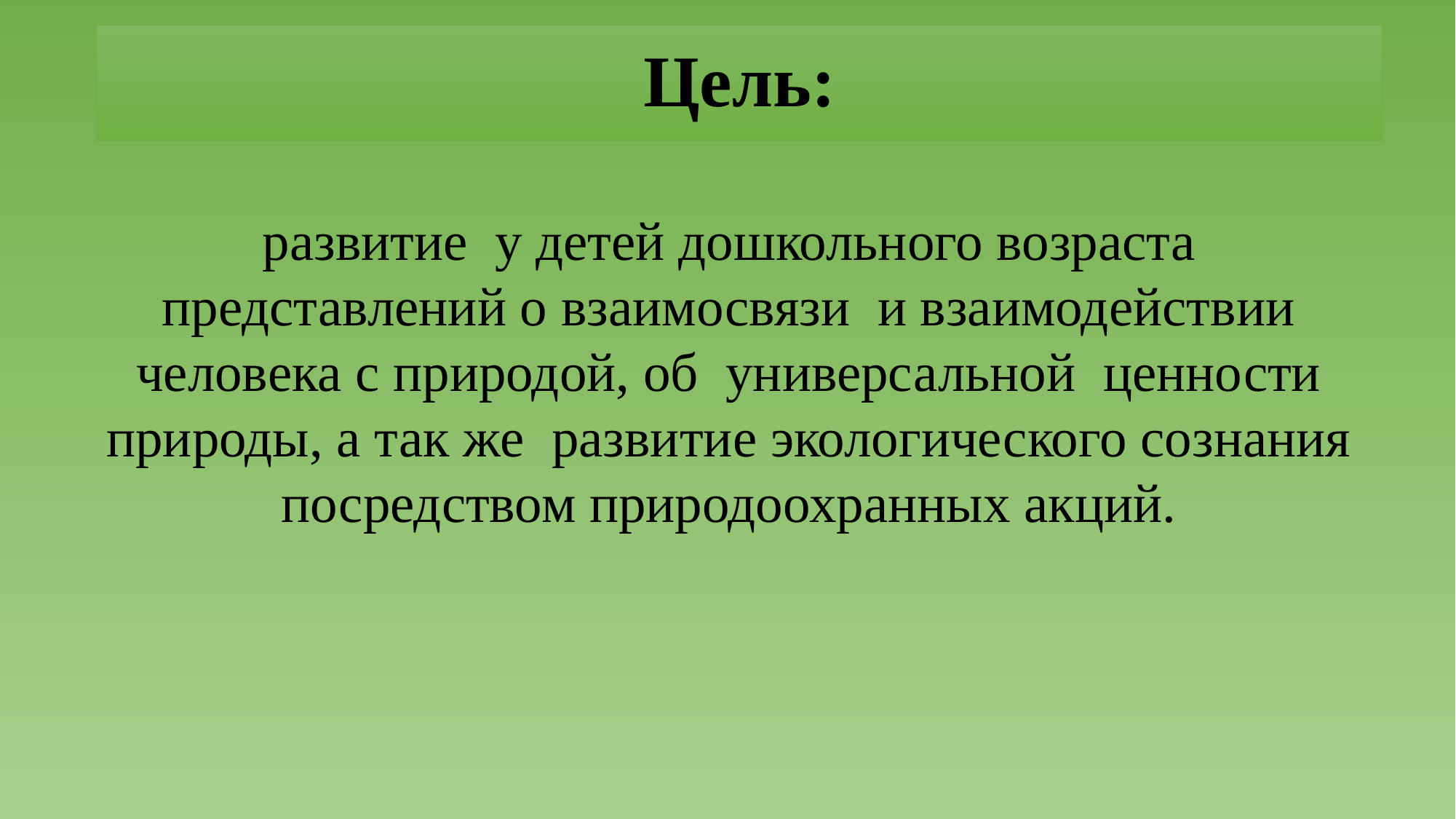

# Цель:
развитие  у детей дошкольного возраста представлений о взаимосвязи  и взаимодействии человека с природой, об  универсальной  ценности природы, а так же  развитие экологического сознания посредством природоохранных акций.